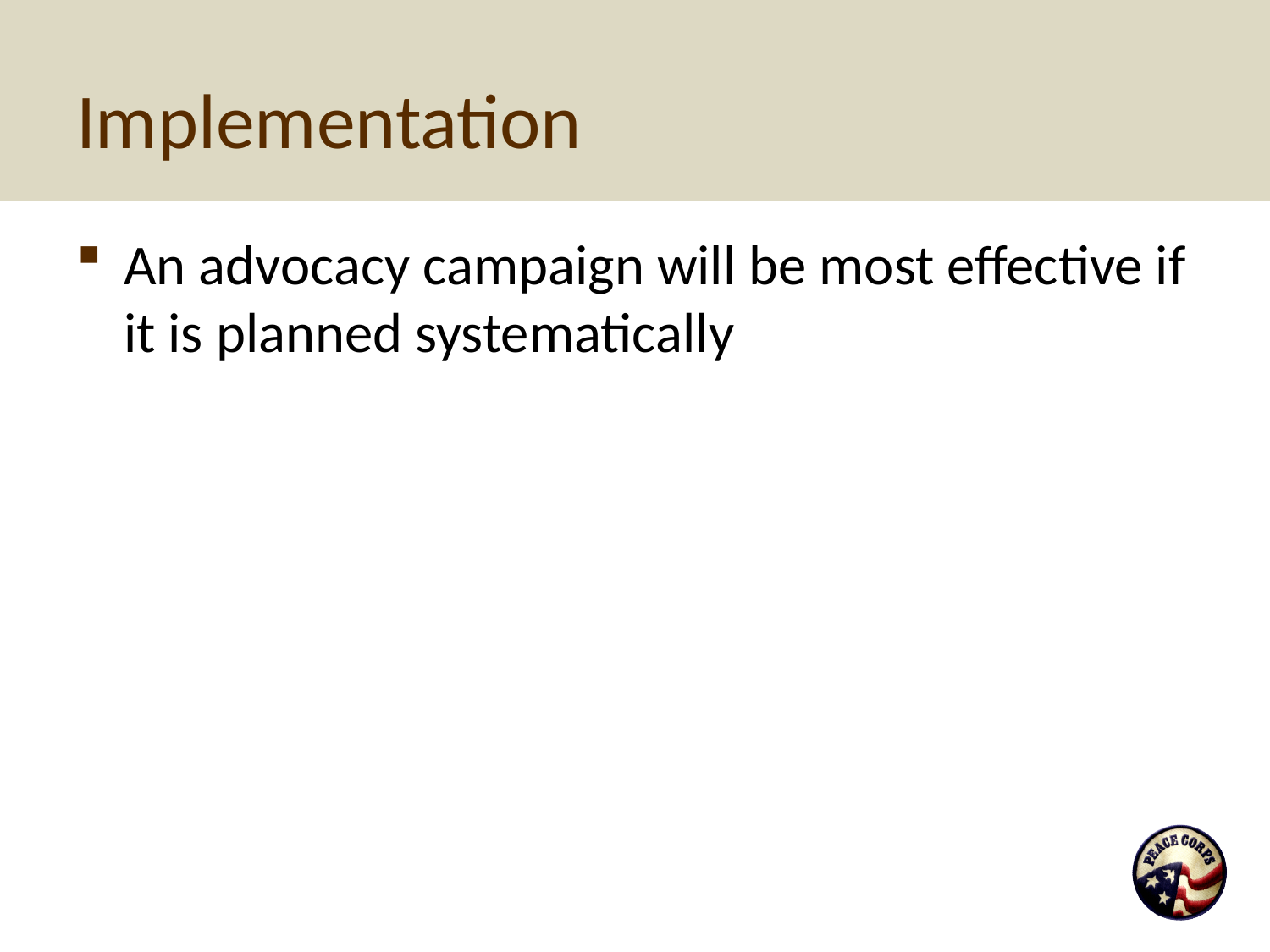

# Implementation
An advocacy campaign will be most effective if it is planned systematically